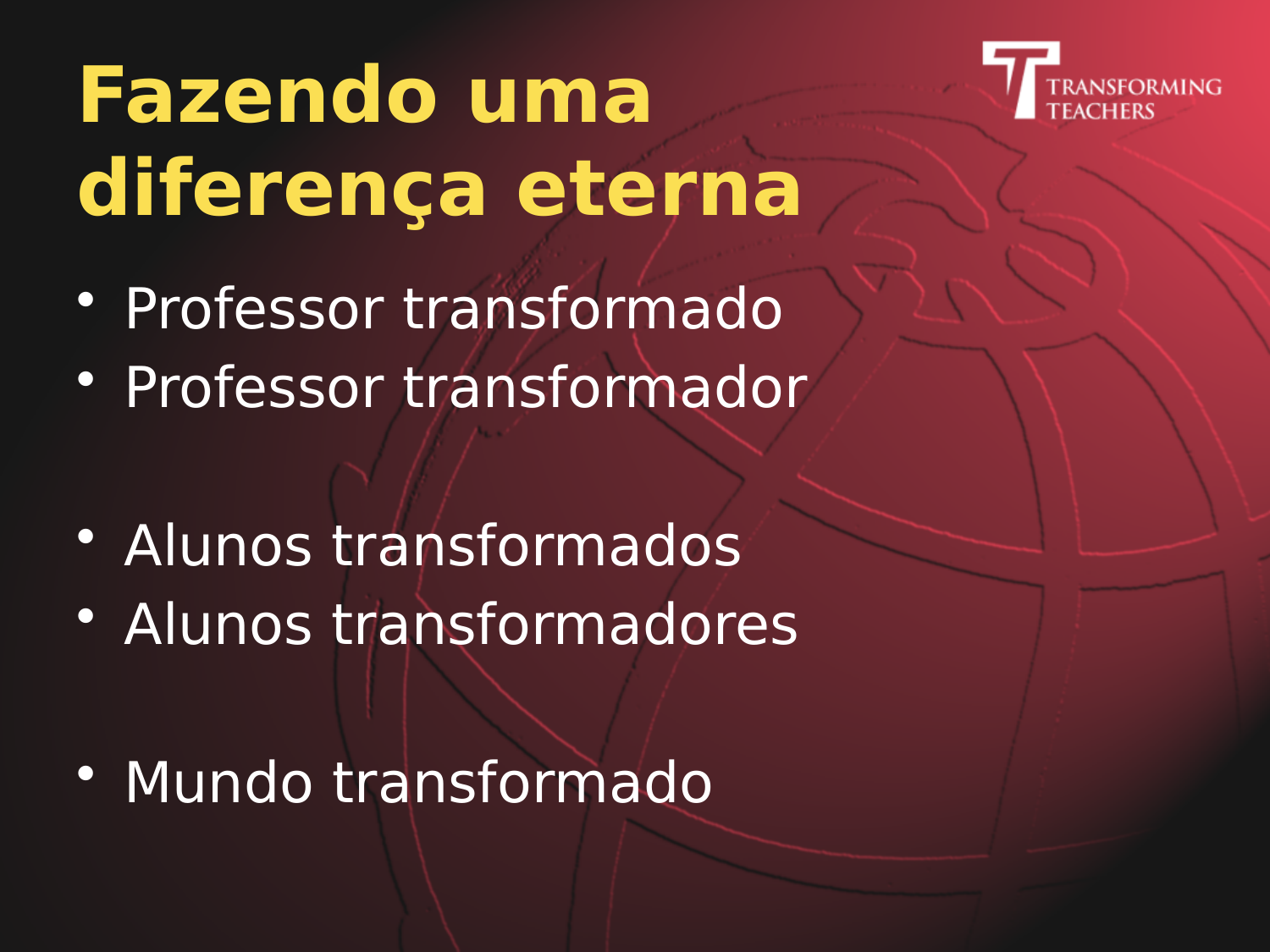

# Fazendo uma diferença eterna
Professor transformado
Professor transformador

Alunos transformados
Alunos transformadores

Mundo transformado